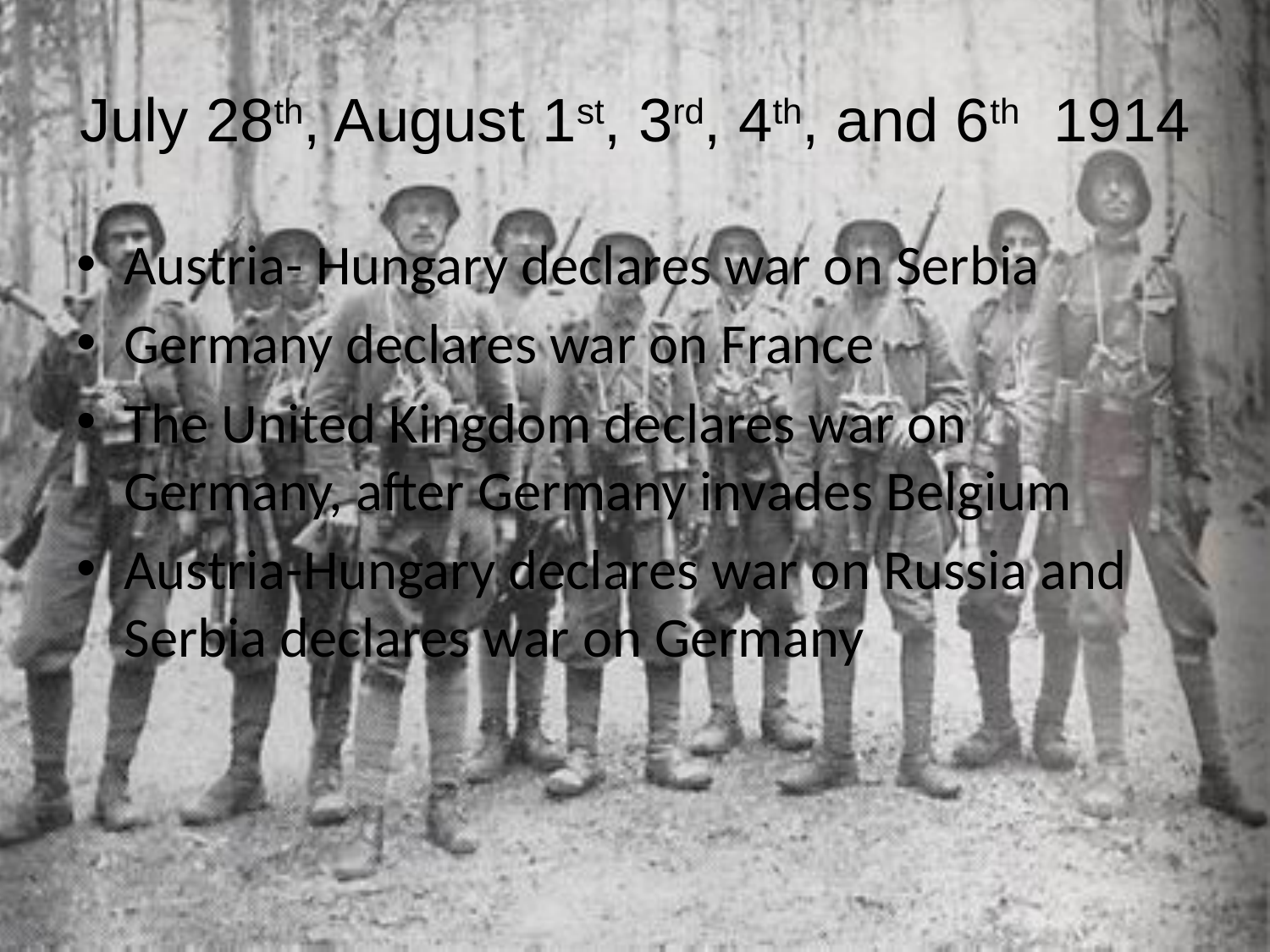

# July 28th, August 1st, 3rd, 4th, and 6th  1914
Austria- Hungary declares war on Serbia
Germany declares war on France
The United Kingdom declares war on Germany, after Germany invades Belgium
Austria-Hungary declares war on Russia and Serbia declares war on Germany